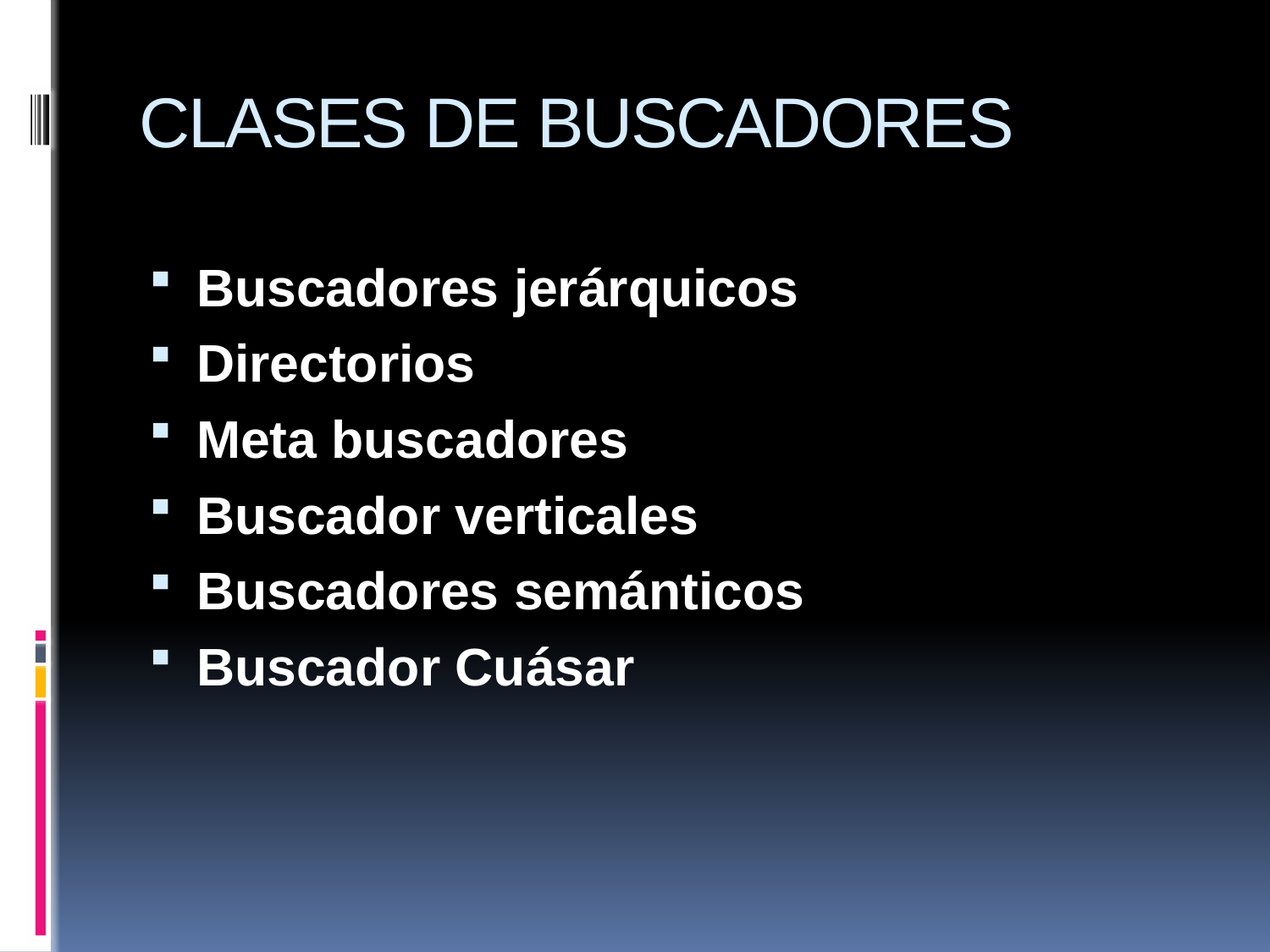

# CLASES DE BUSCADORES
Buscadores jerárquicos
Directorios
Meta buscadores
Buscador verticales
Buscadores semánticos
Buscador Cuásar